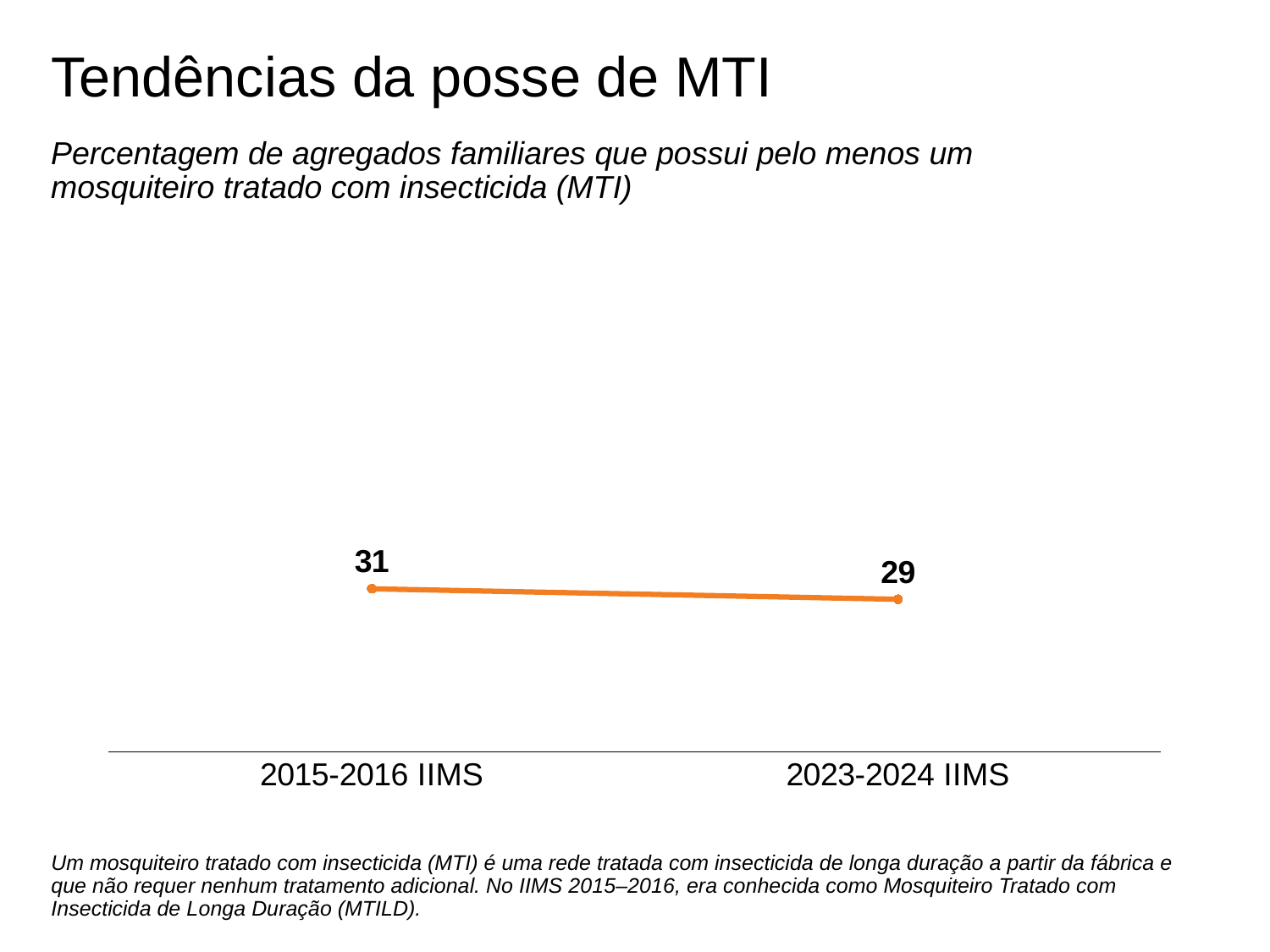

Tendências da posse de MTI
Percentagem de agregados familiares que possui pelo menos um mosquiteiro tratado com insecticida (MTI)

### Chart

| Category | Any ANC from a skilled provider |
|---|---|
| 2015-2016 IIMS | 31.0 |
| 2023-2024 IIMS | 29.0 |
Um mosquiteiro tratado com insecticida (MTI) é uma rede tratada com insecticida de longa duração a partir da fábrica e que não requer nenhum tratamento adicional. No IIMS 2015–2016, era conhecida como Mosquiteiro Tratado com Insecticida de Longa Duração (MTILD).